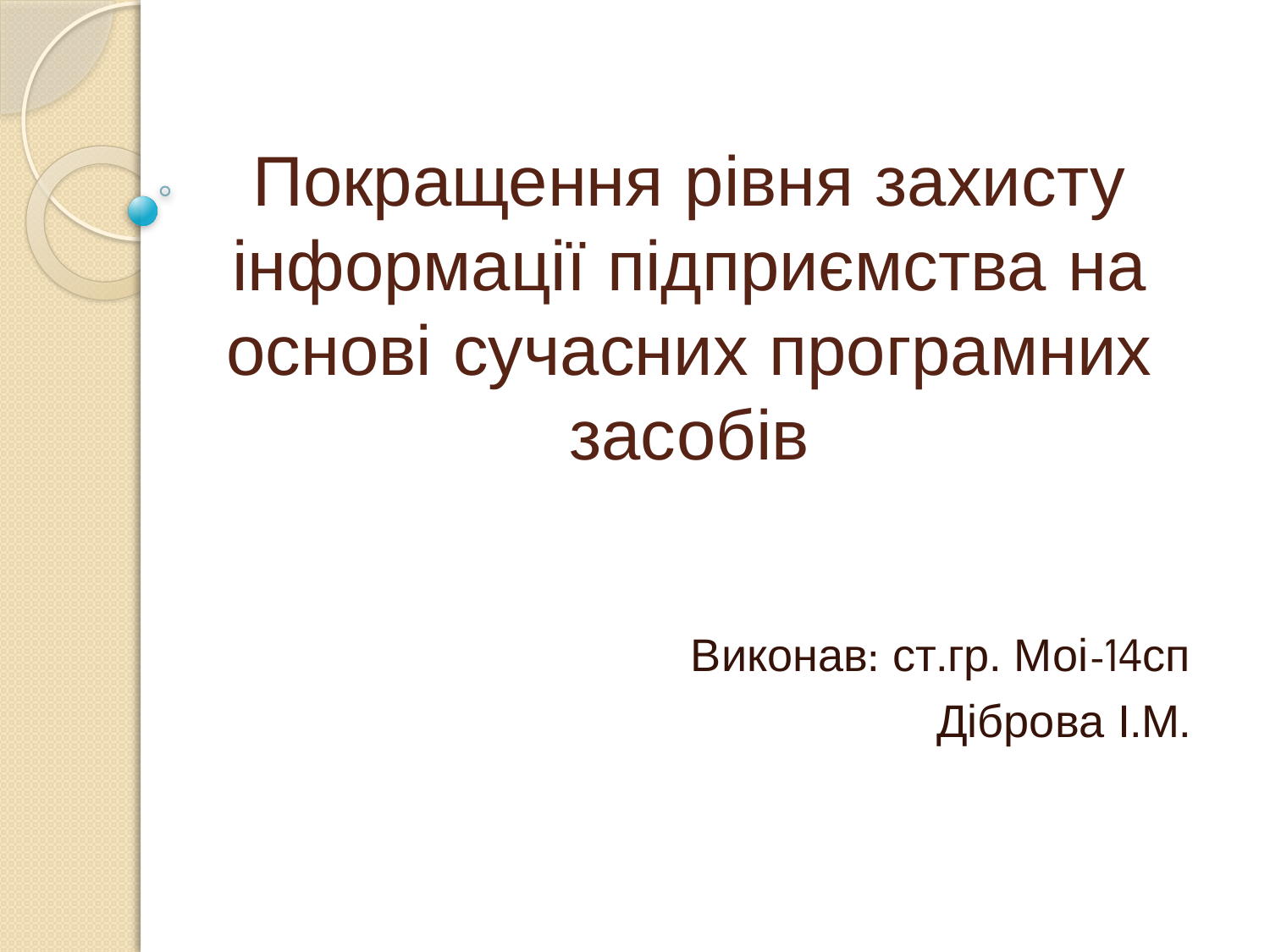

# Покращення рівня захисту інформації підприємства на основі сучасних програмних засобів
Виконав: ст.гр. Моі-14сп
Діброва І.М.